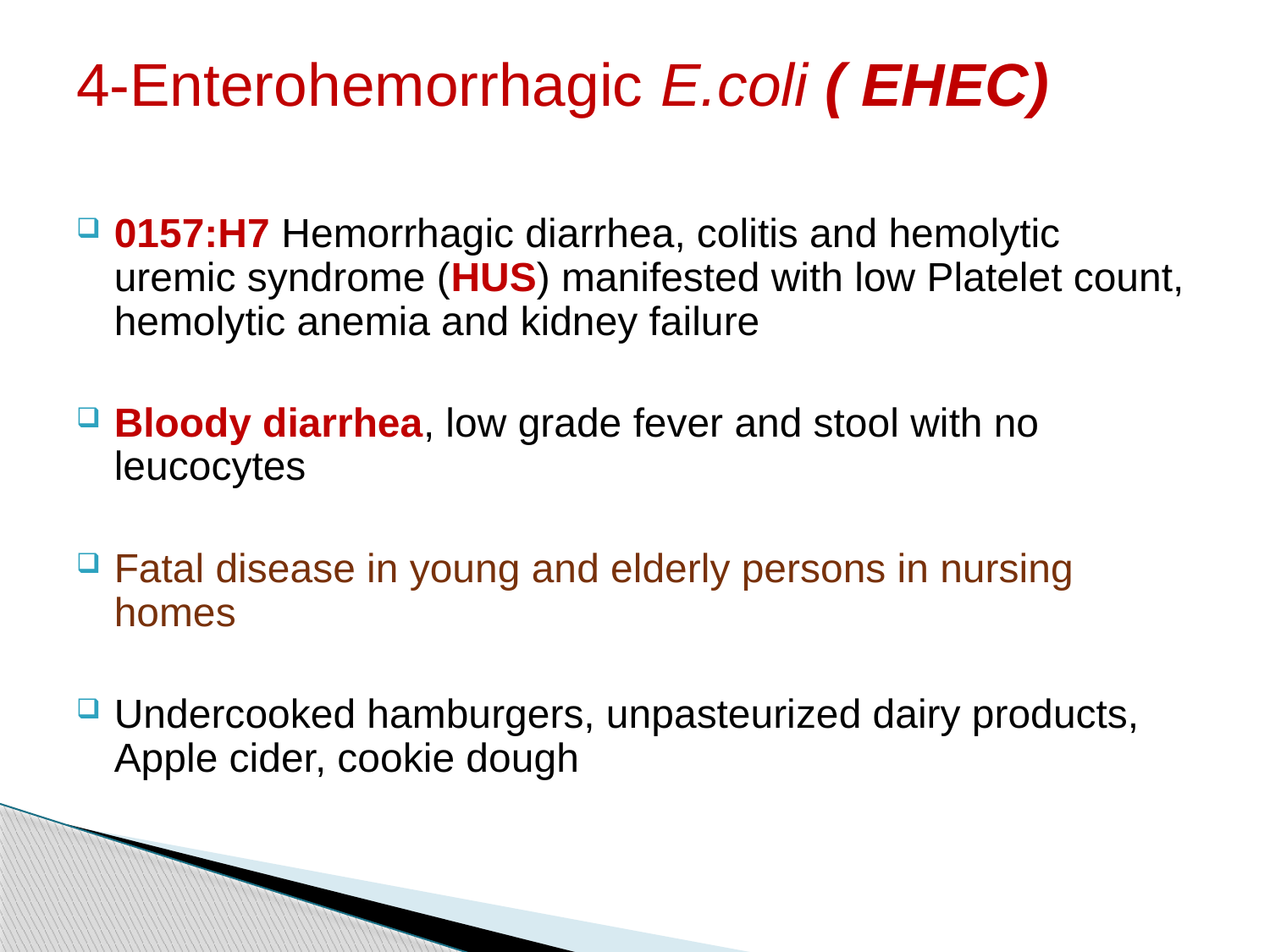

4-Enterohemorrhagic E.coli ( EHEC)
0157:H7 Hemorrhagic diarrhea, colitis and hemolytic uremic syndrome (HUS) manifested with low Platelet count, hemolytic anemia and kidney failure

Bloody diarrhea, low grade fever and stool with no leucocytes

Fatal disease in young and elderly persons in nursing homes

Undercooked hamburgers, unpasteurized dairy products, Apple cider, cookie dough